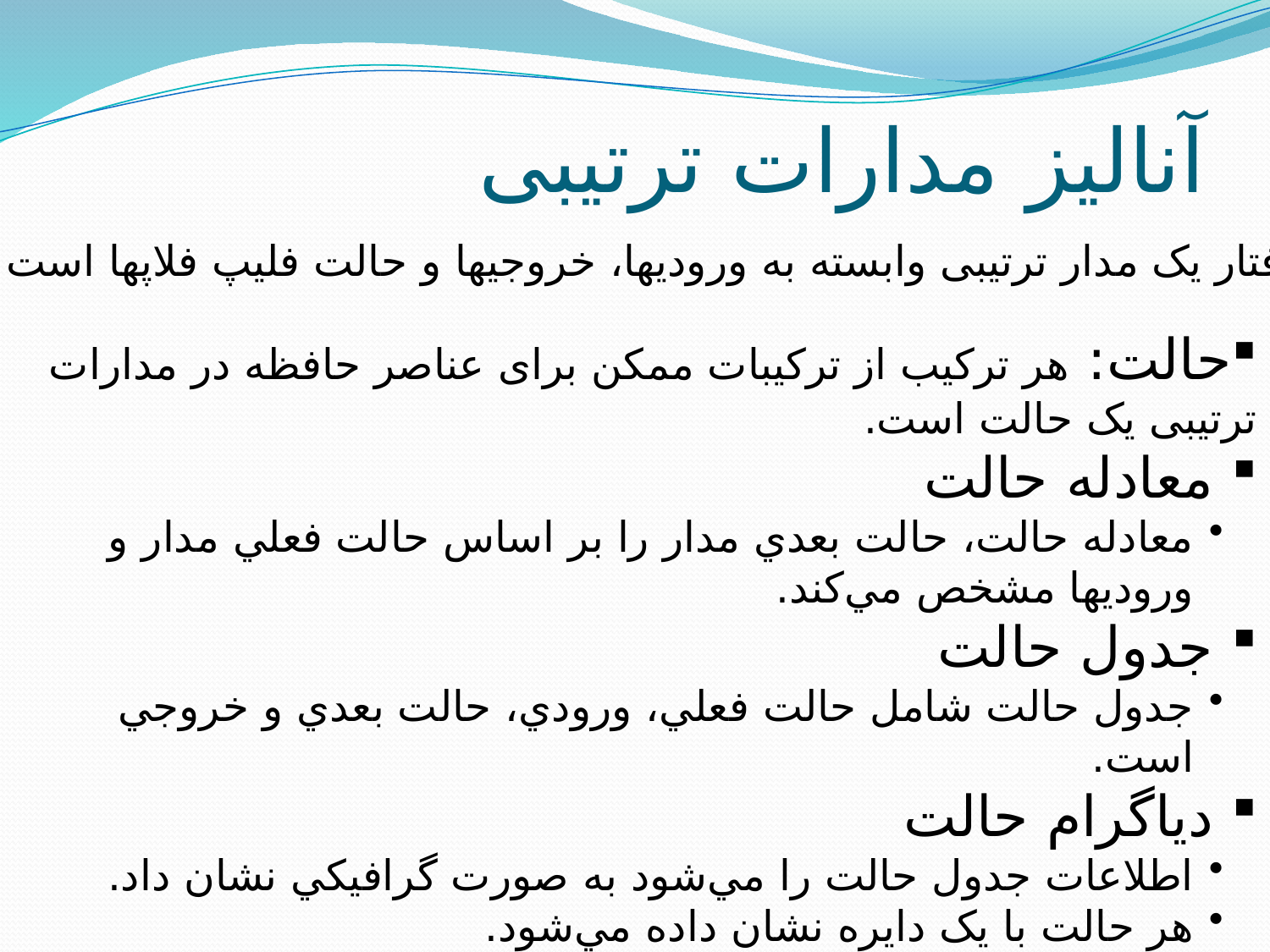

# آنالیز مدارات ترتیبی
رفتار یک مدار ترتیبی وابسته به ورودیها، خروجیها و حالت فلیپ فلاپها است.
حالت: هر ترکیب از ترکیبات ممکن برای عناصر حافظه در مدارات ترتیبی یک حالت است.
 معادله حالت
معادله حالت، حالت بعدي مدار را بر اساس حالت فعلي مدار و وروديها مشخص مي‌کند.
 جدول حالت
جدول حالت شامل حالت فعلي، ورودي، حالت بعدي و خروجي است.
 دیاگرام حالت
اطلاعات جدول حالت را مي‌شود به صورت گرافيکي نشان داد.
هر حالت با يک دايره نشان داده مي‌شود.
 انتقال از حالتها به همديگر با خطوط جهت‌دار که دايره‌ها را به هم وصل مي‌کند نشان داده مي‌گردد.